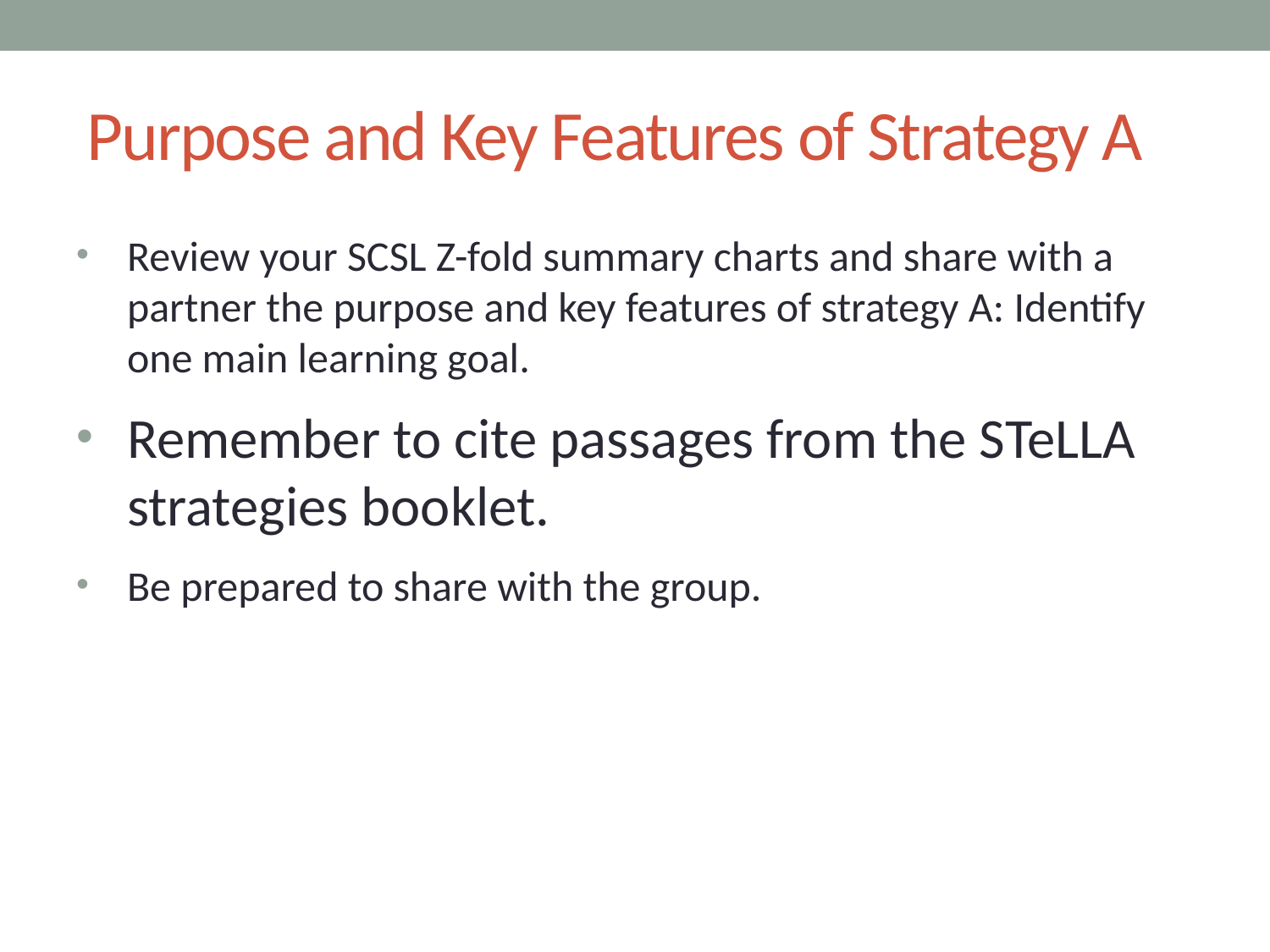

# Purpose and Key Features of Strategy A
Review your SCSL Z-fold summary charts and share with a partner the purpose and key features of strategy A: Identify one main learning goal.
Remember to cite passages from the STeLLA strategies booklet.
Be prepared to share with the group.